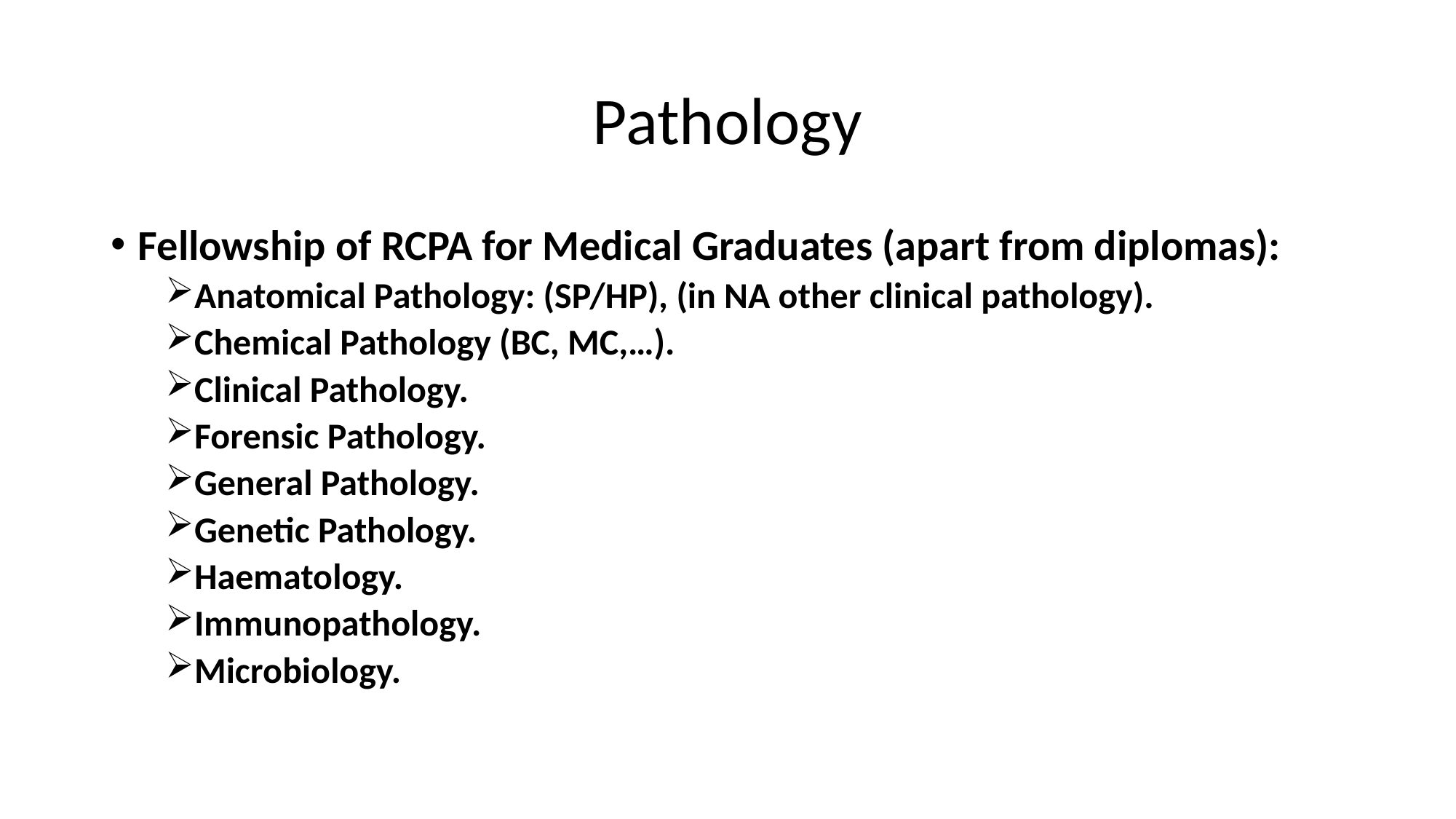

# Pathology
Fellowship of RCPA for Medical Graduates (apart from diplomas):
Anatomical Pathology: (SP/HP), (in NA other clinical pathology).
Chemical Pathology (BC, MC,…).
Clinical Pathology.
Forensic Pathology.
General Pathology.
Genetic Pathology.
Haematology.
Immunopathology.
Microbiology.